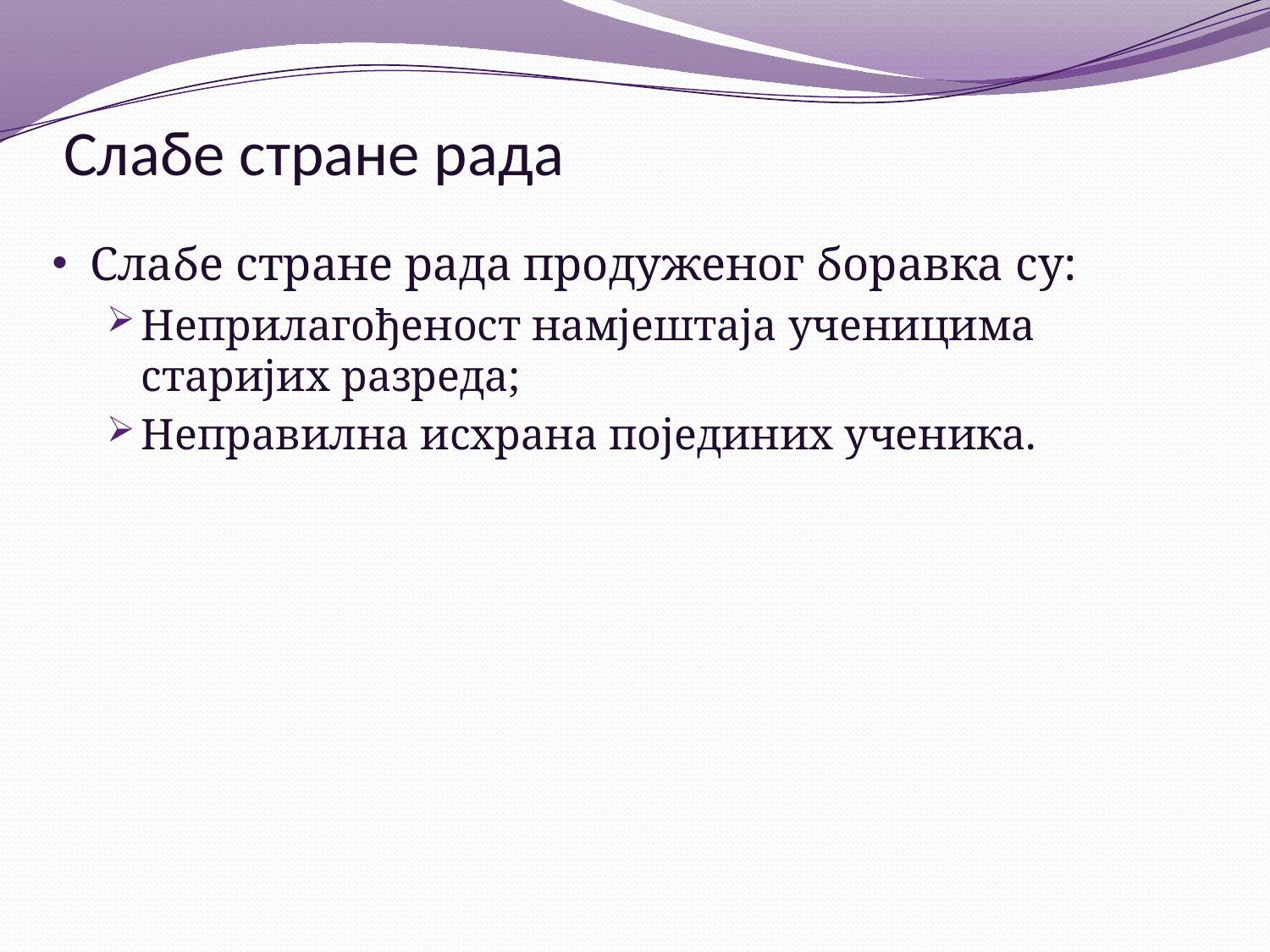

# Слабе стране рада
Слабе стране рада продуженог боравка су:
Неприлагођеност намјештаја ученицима старијих разреда;
Неправилна исхрана појединих ученика.